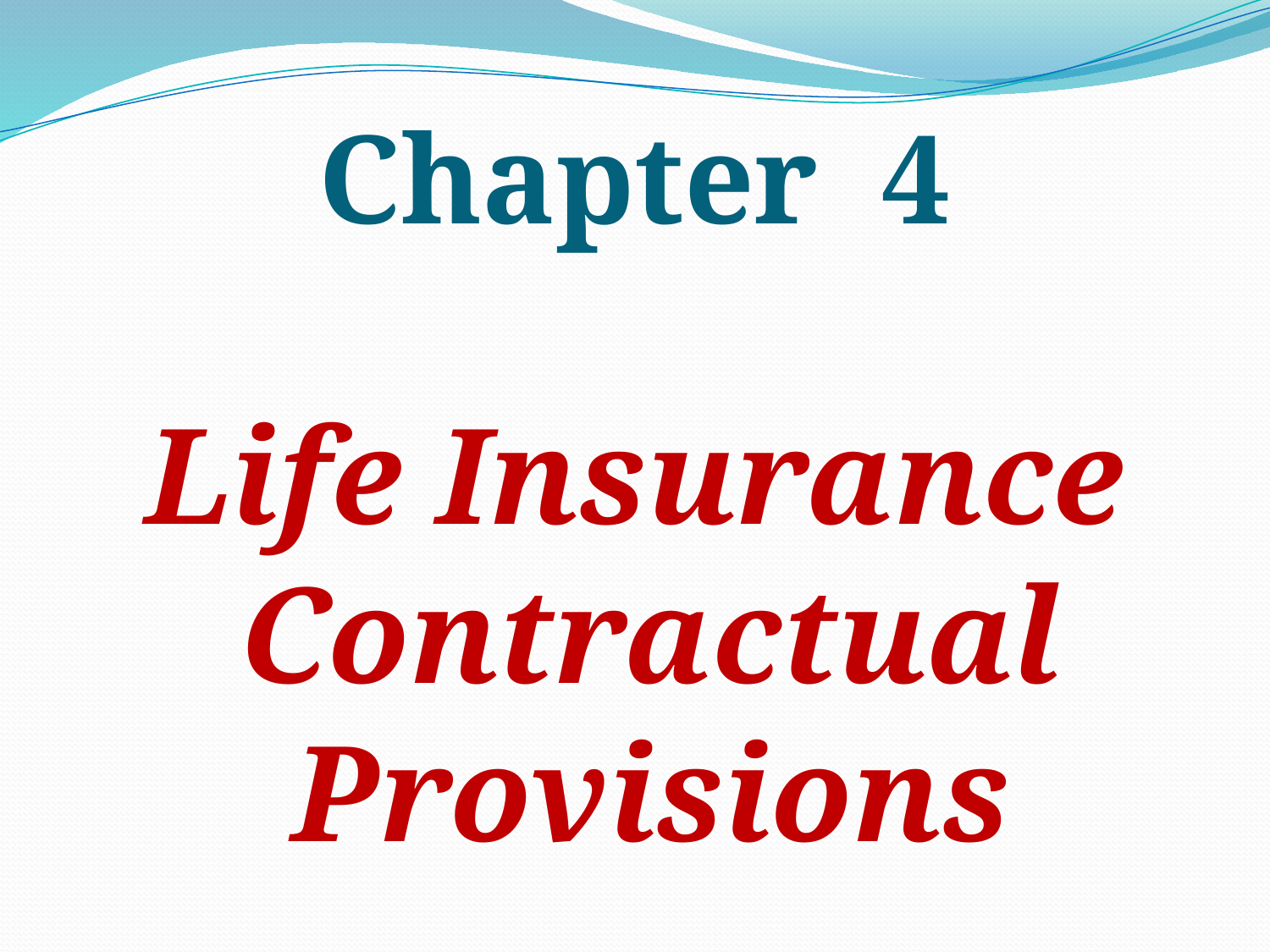

Chapter  4

Life Insurance Contractual Provisions
#